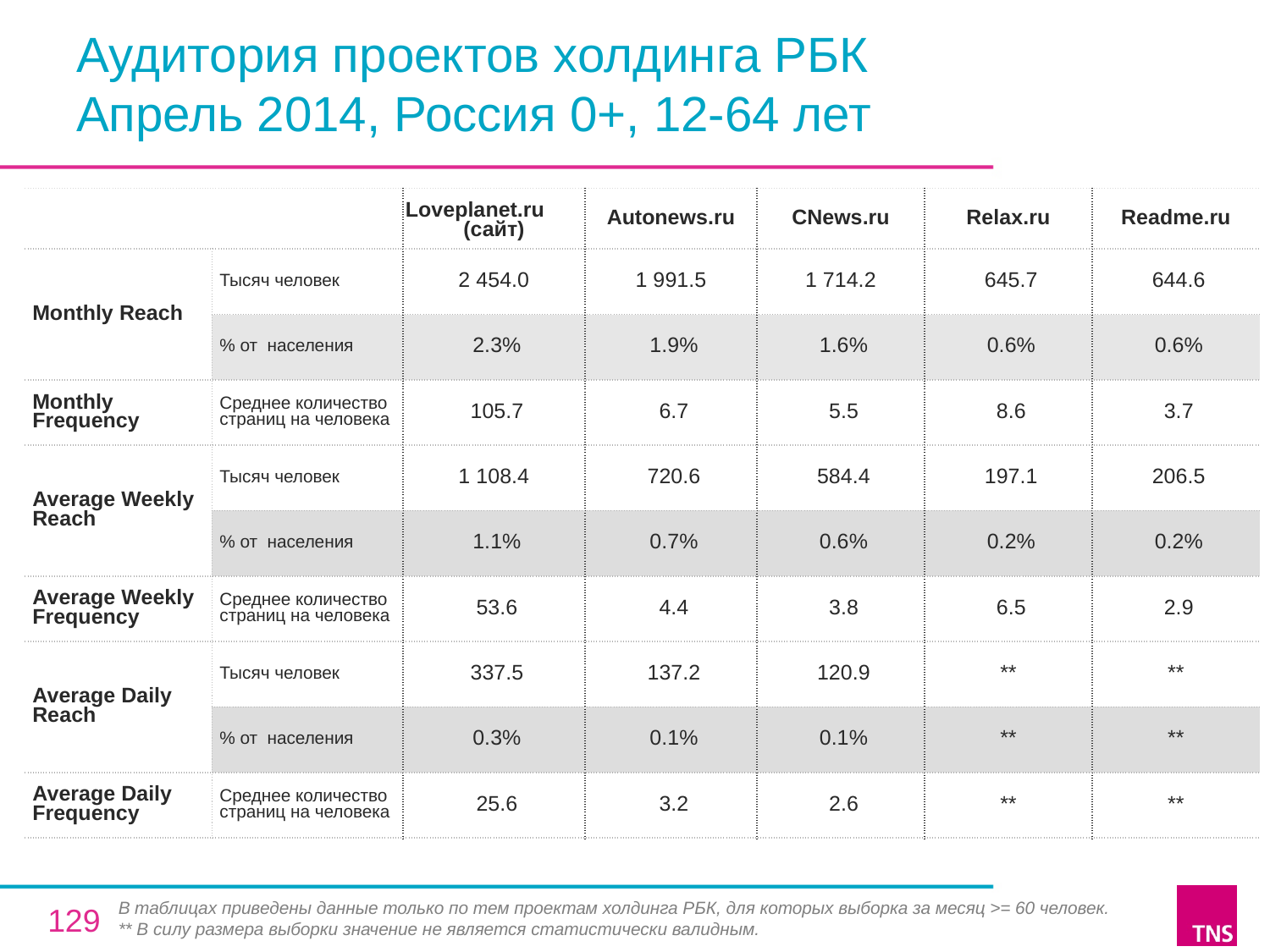

# Аудитория проектов холдинга РБК Апрель 2014, Россия 0+, 12-64 лет
|  |  | Loveplanet.ru (сайт) | Autonews.ru | CNews.ru | Relax.ru | Readme.ru |
| --- | --- | --- | --- | --- | --- | --- |
| Monthly Reach | Тысяч человек | 2 454.0 | 1 991.5 | 1 714.2 | 645.7 | 644.6 |
|  | % от населения | 2.3% | 1.9% | 1.6% | 0.6% | 0.6% |
| Monthly Frequency | Среднее количество страниц на человека | 105.7 | 6.7 | 5.5 | 8.6 | 3.7 |
| Average Weekly Reach | Тысяч человек | 1 108.4 | 720.6 | 584.4 | 197.1 | 206.5 |
|  | % от населения | 1.1% | 0.7% | 0.6% | 0.2% | 0.2% |
| Average Weekly Frequency | Среднее количество страниц на человека | 53.6 | 4.4 | 3.8 | 6.5 | 2.9 |
| Average Daily Reach | Тысяч человек | 337.5 | 137.2 | 120.9 | \*\* | \*\* |
|  | % от населения | 0.3% | 0.1% | 0.1% | \*\* | \*\* |
| Average Daily Frequency | Среднее количество страниц на человека | 25.6 | 3.2 | 2.6 | \*\* | \*\* |
В таблицах приведены данные только по тем проектам холдинга РБК, для которых выборка за месяц >= 60 человек.
** В силу размера выборки значение не является статистически валидным.
129